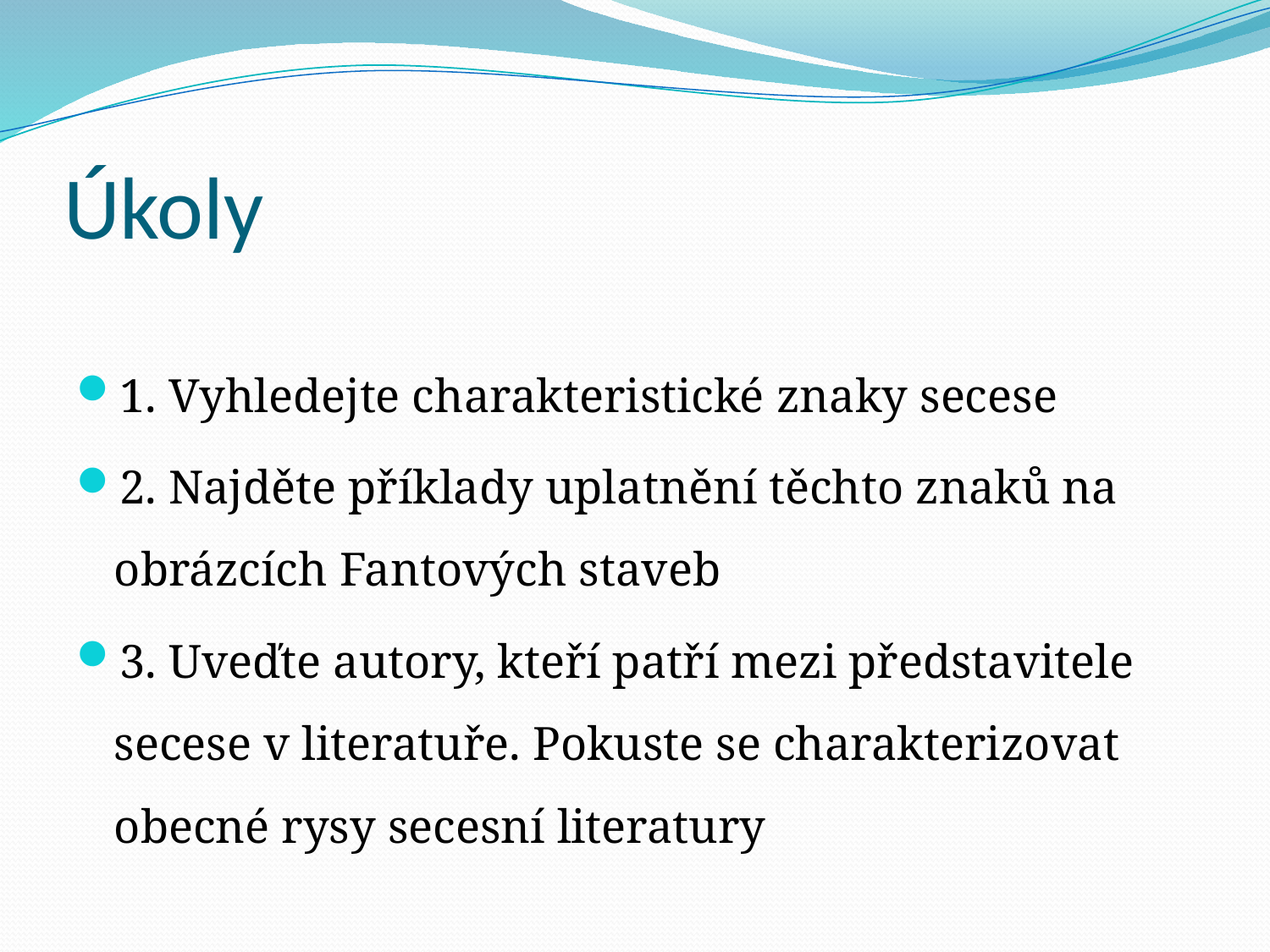

# Úkoly

1. Vyhledejte charakteristické znaky secese
2. Najděte příklady uplatnění těchto znaků na obrázcích Fantových staveb
3. Uveďte autory, kteří patří mezi představitele secese v literatuře. Pokuste se charakterizovat obecné rysy secesní literatury